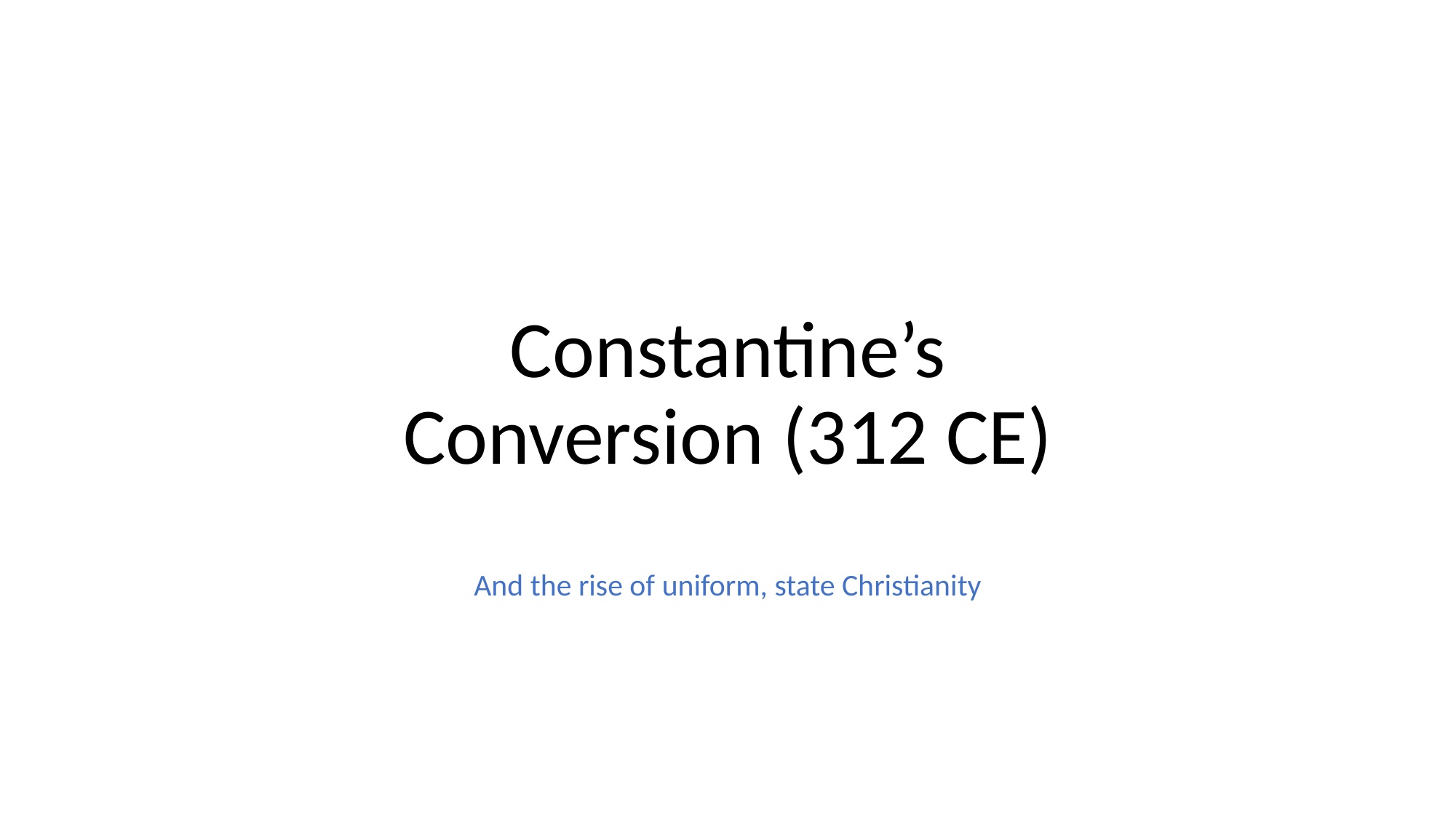

# Constantine’s Conversion (312 CE)
And the rise of uniform, state Christianity